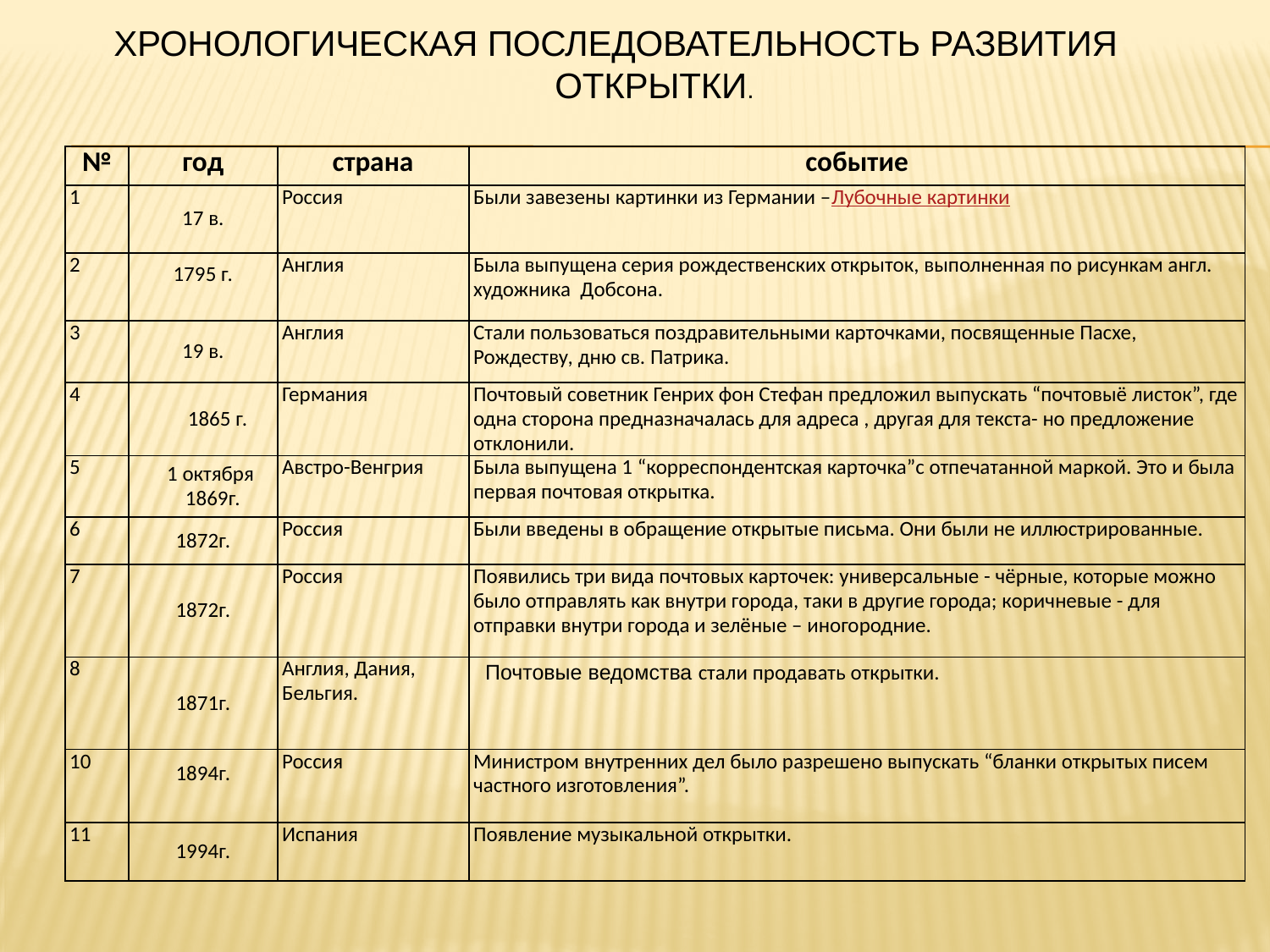

# Хронологическая последовательность развития открытки.
| № | год | страна | событие |
| --- | --- | --- | --- |
| 1 | 17 в. | Россия | Были завезены картинки из Германии –Лубочные картинки |
| 2 | 1795 г. | Англия | Была выпущена серия рождественских открыток, выполненная по рисункам англ. художника Добсона. |
| 3 | 19 в. | Англия | Стали пользоваться поздравительными карточками, посвященные Пасхе, Рождеству, дню св. Патрика. |
| 4 | 1865 г. | Германия | Почтовый советник Генрих фон Стефан предложил выпускать “почтовыё листок”, где одна сторона предназначалась для адреса , другая для текста- но предложение отклонили. |
| 5 | 1 октября 1869г. | Австро-Венгрия | Была выпущена 1 “корреспондентская карточка”с отпечатанной маркой. Это и была первая почтовая открытка. |
| 6 | 1872г. | Россия | Были введены в обращение открытые письма. Они были не иллюстрированные. |
| 7 | 1872г. | Россия | Появились три вида почтовых карточек: универсальные - чёрные, которые можно было отправлять как внутри города, таки в другие города; коричневые - для отправки внутри города и зелёные – иногородние. |
| 8 | 1871г. | Англия, Дания, Бельгия. | Почтовые ведомства стали продавать открытки. |
| 10 | 1894г. | Россия | Министром внутренних дел было разрешено выпускать “бланки открытых писем частного изготовления”. |
| 11 | 1994г. | Испания | Появление музыкальной открытки. |